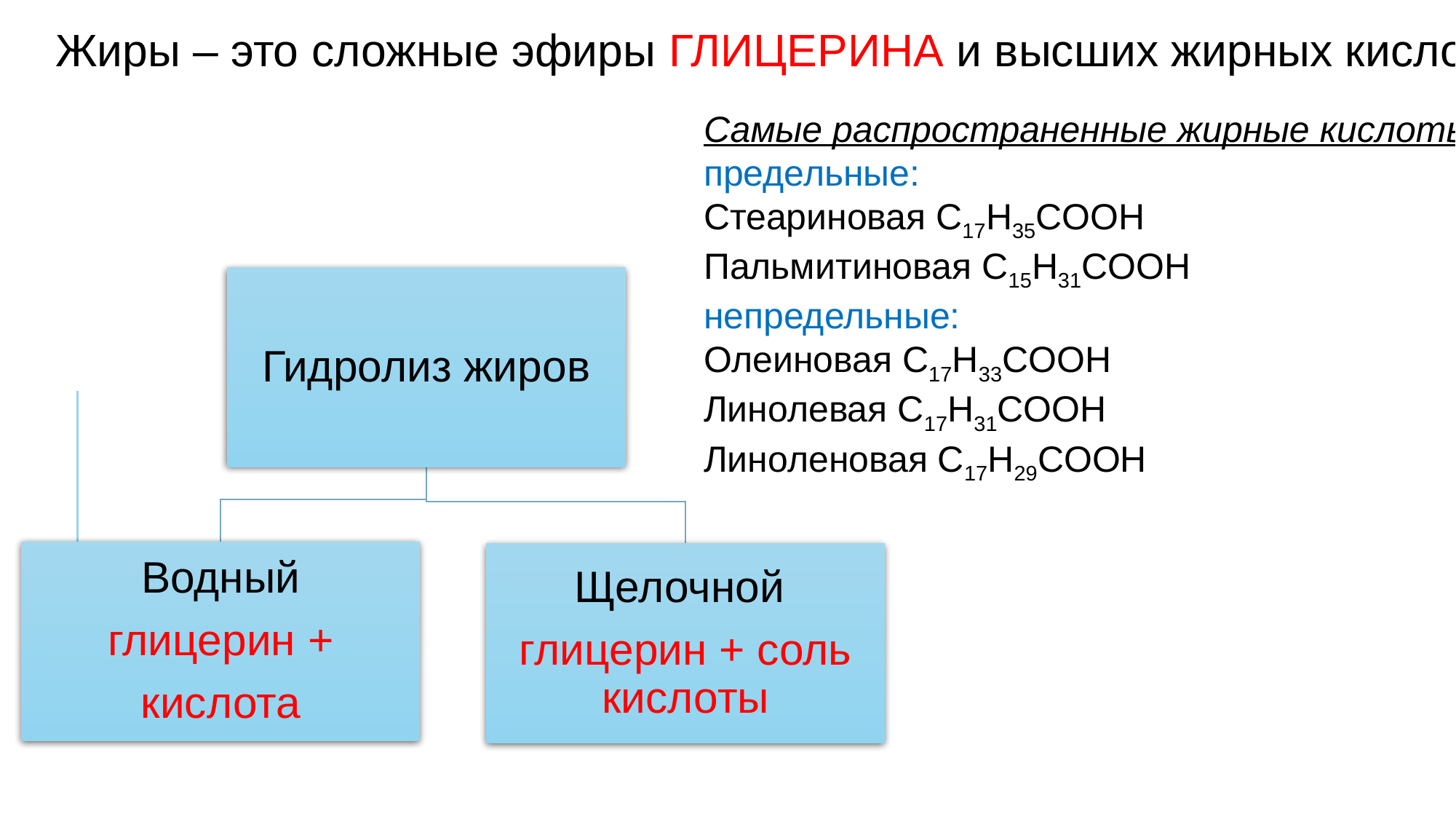

Жиры – это сложные эфиры ГЛИЦЕРИНА и высших жирных кислот
Самые распространенные жирные кислоты:
предельные:
Стеариновая C17H35COOH
Пальмитиновая C15H31COOH
непредельные:
Олеиновая C17H33COOH
Линолевая C17H31COOH
Линоленовая C17H29COOH
Гидролиз жиров
Водный
глицерин +
кислота
Щелочной
глицерин + соль кислоты
50